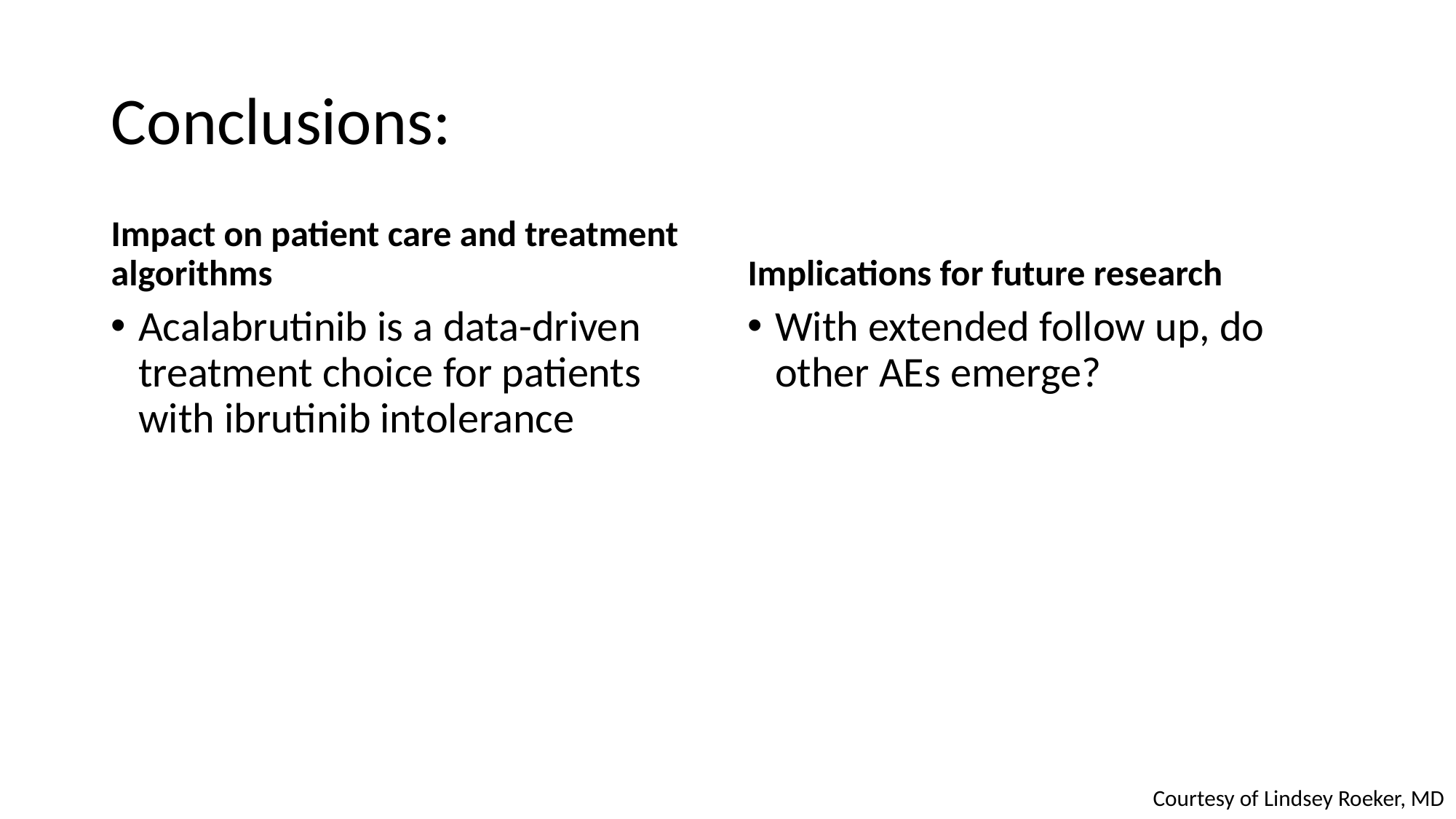

# Conclusions:
Impact on patient care and treatment algorithms
Implications for future research
Acalabrutinib is a data-driven treatment choice for patients with ibrutinib intolerance
With extended follow up, do other AEs emerge?
Courtesy of Lindsey Roeker, MD